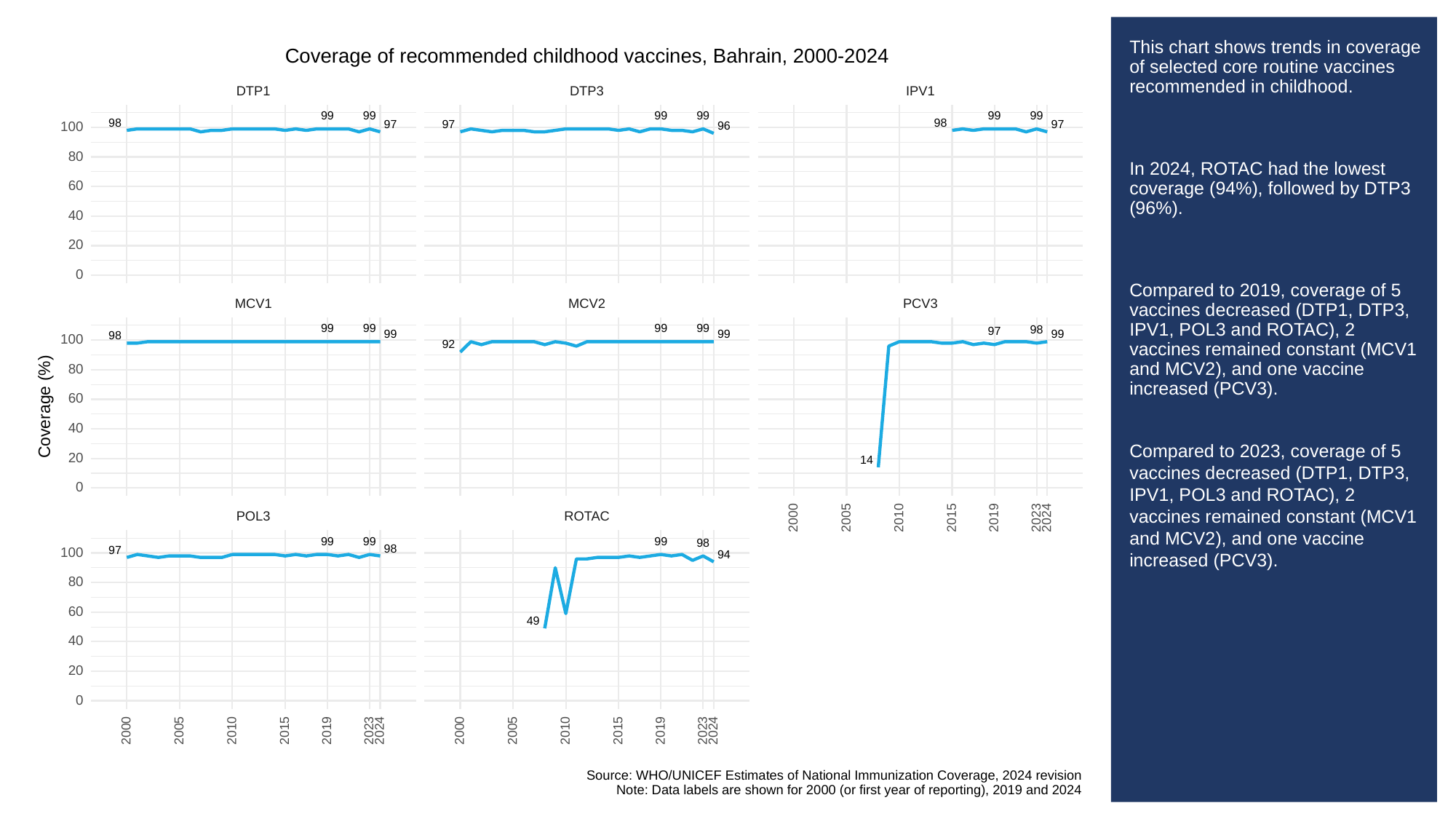

# This chart shows trends in coverage of selected core routine vaccines recommended in childhood.

In 2024, ROTAC had the lowest coverage (94%), followed by DTP3 (96%).

Compared to 2019, coverage of 5 vaccines decreased (DTP1, DTP3, IPV1, POL3 and ROTAC), 2 vaccines remained constant (MCV1 and MCV2), and one vaccine increased (PCV3).

Compared to 2023, coverage of 5 vaccines decreased (DTP1, DTP3, IPV1, POL3 and ROTAC), 2 vaccines remained constant (MCV1 and MCV2), and one vaccine increased (PCV3).

Coverage of recommended childhood vaccines, Bahrain, 2000-2024
DTP3
DTP1
IPV1

99
99
99
99
99
99

98
98
97
97
97
96
100

80

60

40

20

0

PCV3
MCV1
MCV2

99
99
99
99

98
97
99
99
99
98
100

92

80

60
Coverage (%)

40

20
14

0

POL3
ROTAC
2023
2000
2005
2010
2015
2019
2024

99
99
99

98
98
97
100
94

80

60

49

40

20

0

2023
2023
2000
2005
2010
2015
2019
2024
2000
2005
2010
2015
2019
2024
Source: WHO/UNICEF Estimates of National Immunization Coverage, 2024 revision
Note: Data labels are shown for 2000 (or first year of reporting), 2019 and 2024